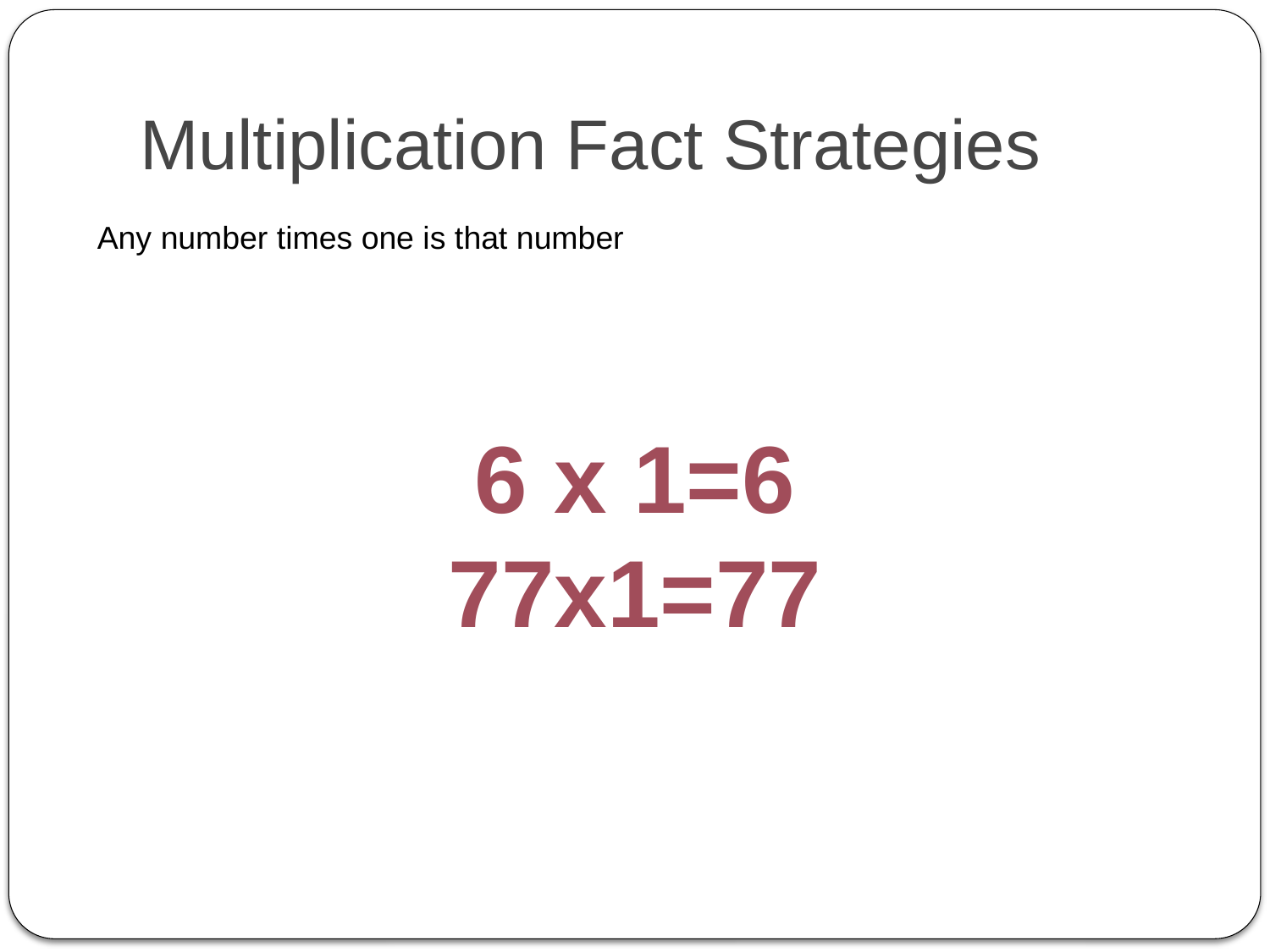

# Multiplication Fact Strategies
Any number times one is that number
6 x 1=6
77x1=77